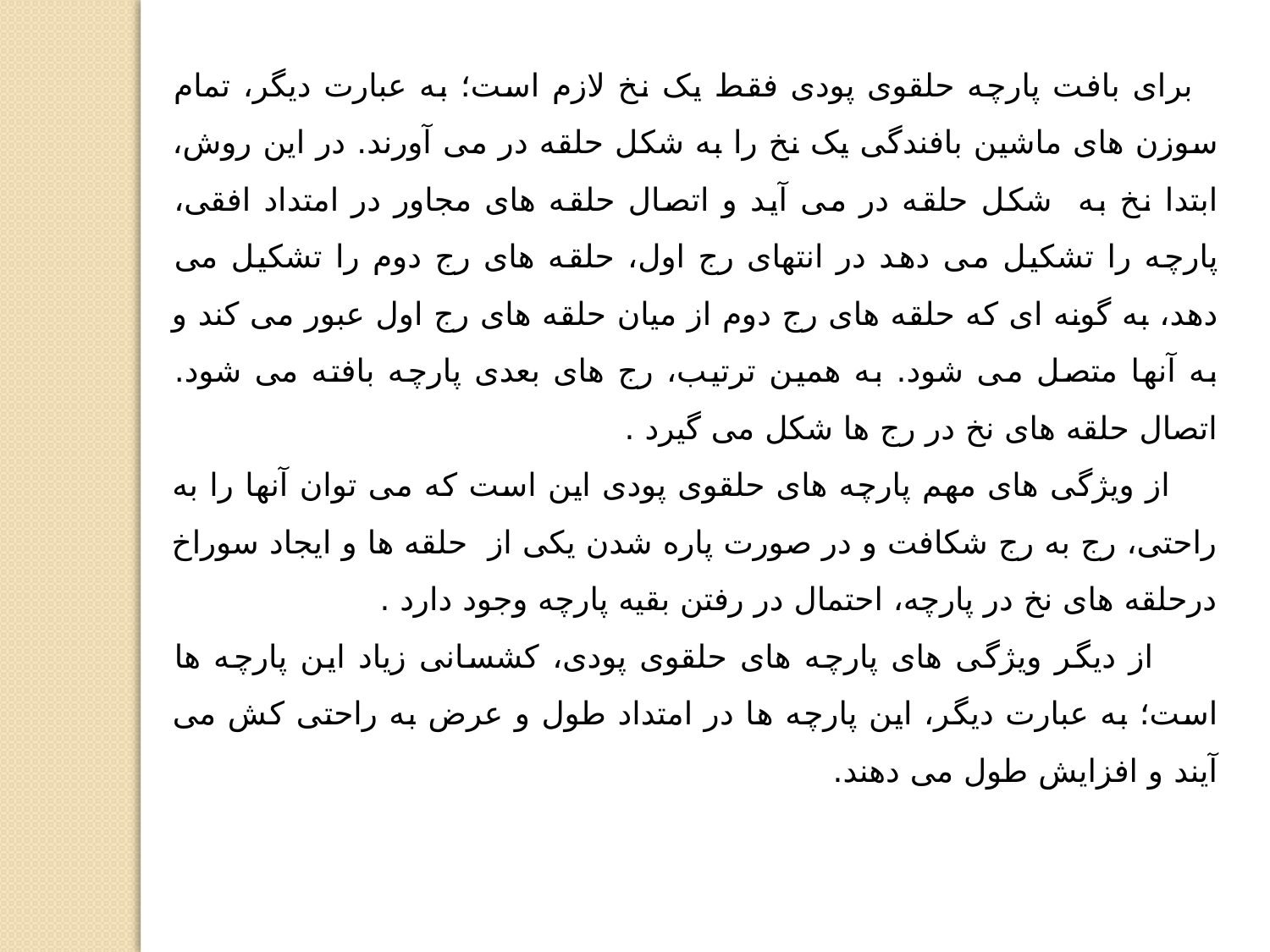

برای بافت پارچه حلقوی پودی فقط یک نخ لازم است؛ به عبارت دیگر، تمام سوزن های ماشین بافندگی یک نخ را به شکل حلقه در می آورند. در این روش، ابتدا نخ به  شکل حلقه در می آید و اتصال حلقه های مجاور در امتداد افقی، پارچه را تشکیل می دهد در انتهای رج اول، حلقه های رج دوم را تشکیل می دهد، به گونه ای که حلقه های رج دوم از میان حلقه های رج اول عبور می کند و به آنها متصل می شود. به همین ترتیب، رج های بعدی پارچه بافته می شود. اتصال حلقه های نخ در رج ها شکل می گیرد .
  از ویژگی های مهم پارچه های حلقوی پودی این است که می توان آنها را به راحتی، رج به رج شکافت و در صورت پاره شدن یکی از  حلقه ها و ایجاد سوراخ درحلقه های نخ در پارچه، احتمال در رفتن بقیه پارچه وجود دارد .
   از دیگر ویژگی های پارچه های حلقوی پودی، کشسانی زیاد این پارچه ها است؛ به عبارت دیگر، این پارچه ها در امتداد طول و عرض به راحتی کش می آیند و افزایش طول می دهند.